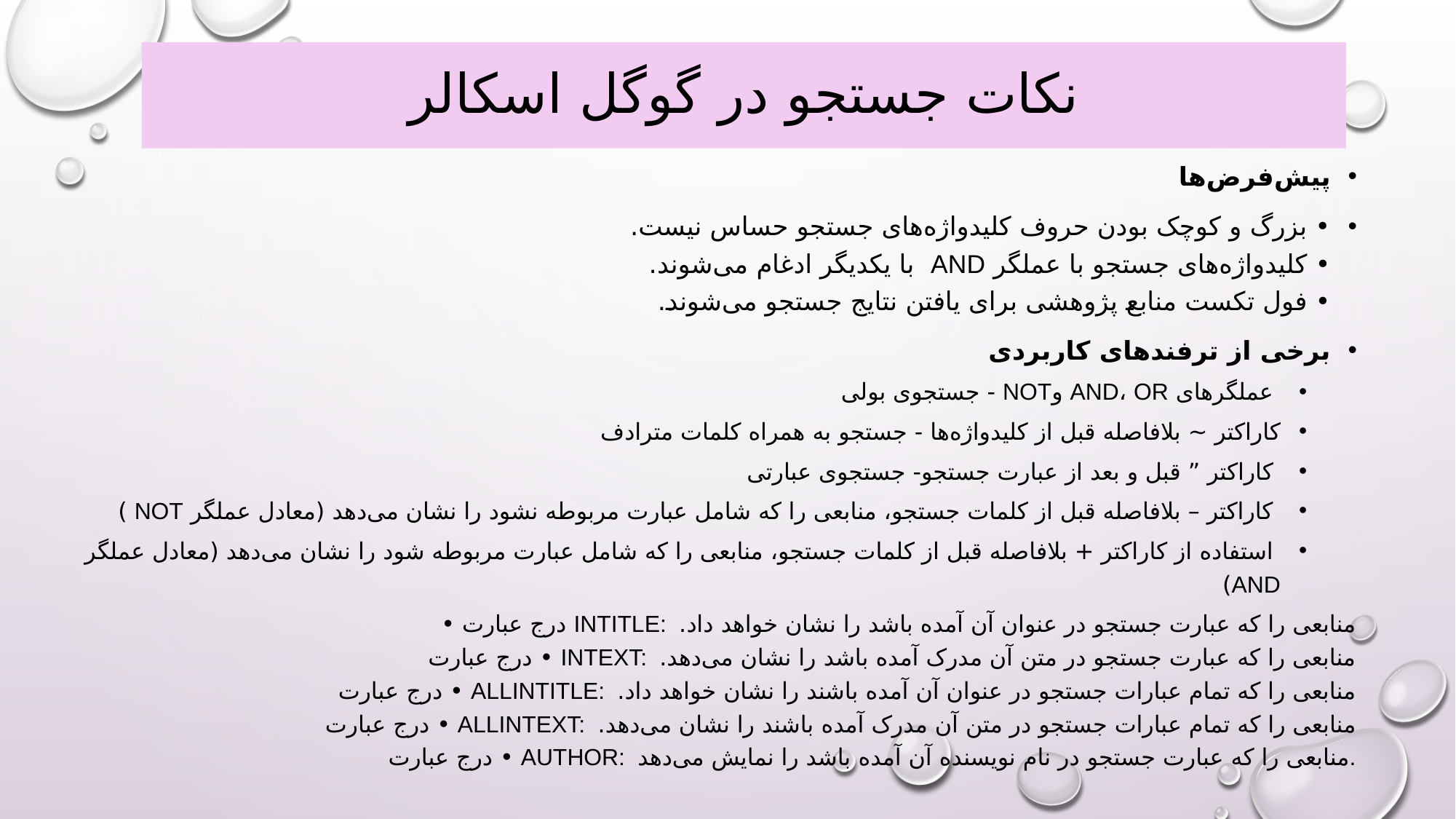

# نکات جستجو در گوگل اسکالر
پیش‌فرض‌ها
• بزرگ و کوچک بودن حروف کلیدواژه‌های جستجو حساس نیست.
• کلیدواژه‌های جستجو با عملگر AND  با یکدیگر ادغام می‌شوند.
• فول تکست منابع پژوهشی برای یافتن نتایج جستجو می‌شوند.
برخی از ترفندهای کاربردی
 عملگرهای AND، OR وNOT - جستجوی بولی
کاراکتر ~ بلافاصله قبل از کلیدواژه‌ها - جستجو به همراه کلمات مترادف
 کاراکتر ” قبل و بعد از عبارت جستجو- جستجوی عبارتی
 کاراکتر – بلافاصله قبل از کلمات جستجو، منابعی را که شامل عبارت مربوطه نشود را نشان می‌دهد (معادل عملگر NOT )
 استفاده از کاراکتر + بلافاصله قبل از کلمات جستجو، منابعی را که شامل عبارت مربوطه شود را نشان می‌دهد (معادل عملگر AND)
• درج عبارت intitle:  منابعی را که عبارت جستجو در عنوان آن آمده باشد را نشان خواهد داد.
• درج عبارت intext:  منابعی را که عبارت جستجو در متن آن مدرک آمده باشد را نشان می‌دهد.
• درج عبارت allintitle:  منابعی را که تمام عبارات جستجو در عنوان آن آمده باشند را نشان خواهد داد.
• درج عبارت allintext:  منابعی را که تمام عبارات جستجو در متن آن مدرک آمده باشند را نشان می‌دهد.
• درج عبارت author:  منابعی را که عبارت جستجو در نام نویسنده آن آمده باشد را نمایش می‌دهد.